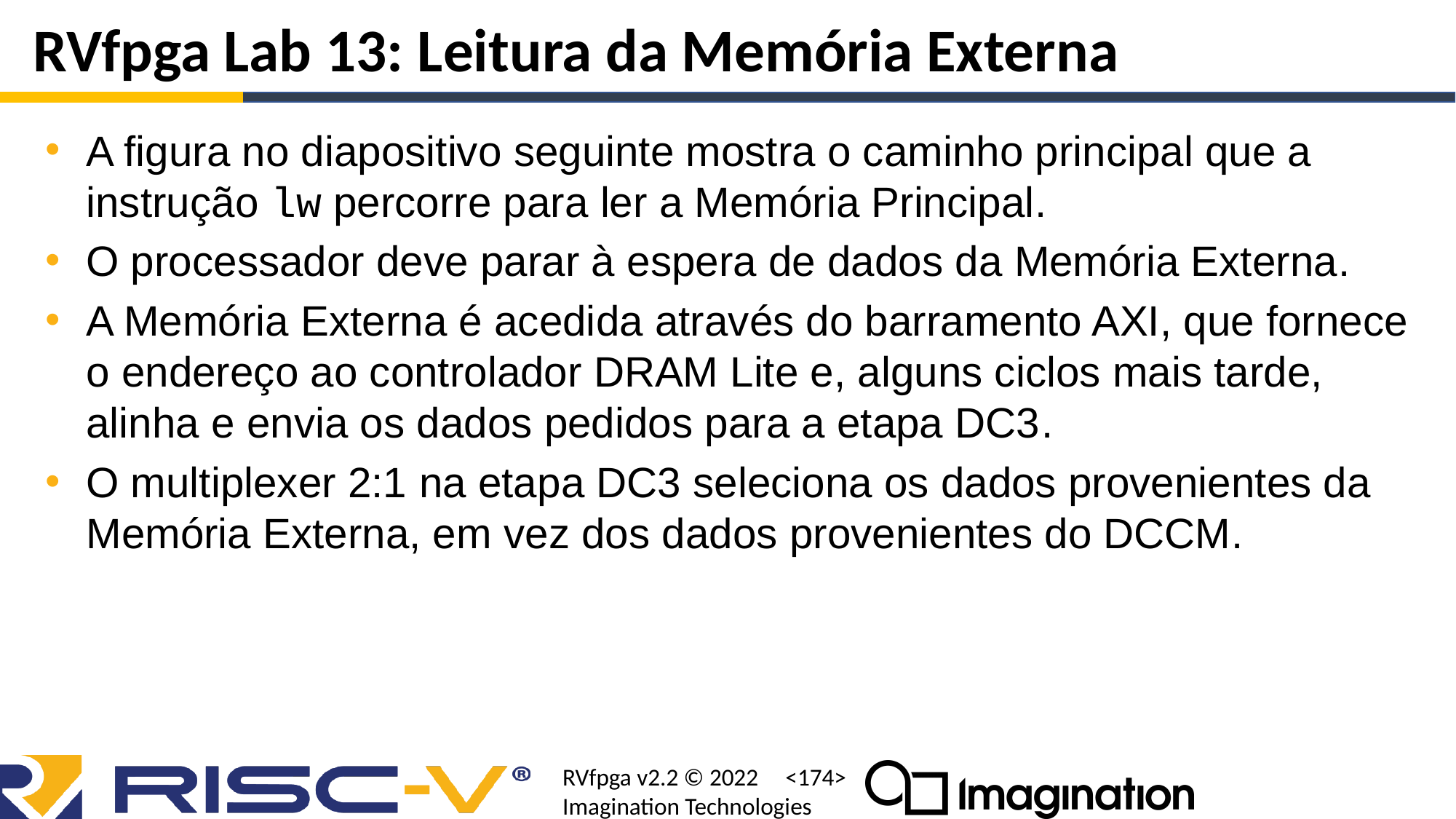

# RVfpga Lab 13: Leitura da Memória Externa
A figura no diapositivo seguinte mostra o caminho principal que a instrução lw percorre para ler a Memória Principal.
O processador deve parar à espera de dados da Memória Externa.
A Memória Externa é acedida através do barramento AXI, que fornece o endereço ao controlador DRAM Lite e, alguns ciclos mais tarde, alinha e envia os dados pedidos para a etapa DC3.
O multiplexer 2:1 na etapa DC3 seleciona os dados provenientes da Memória Externa, em vez dos dados provenientes do DCCM.